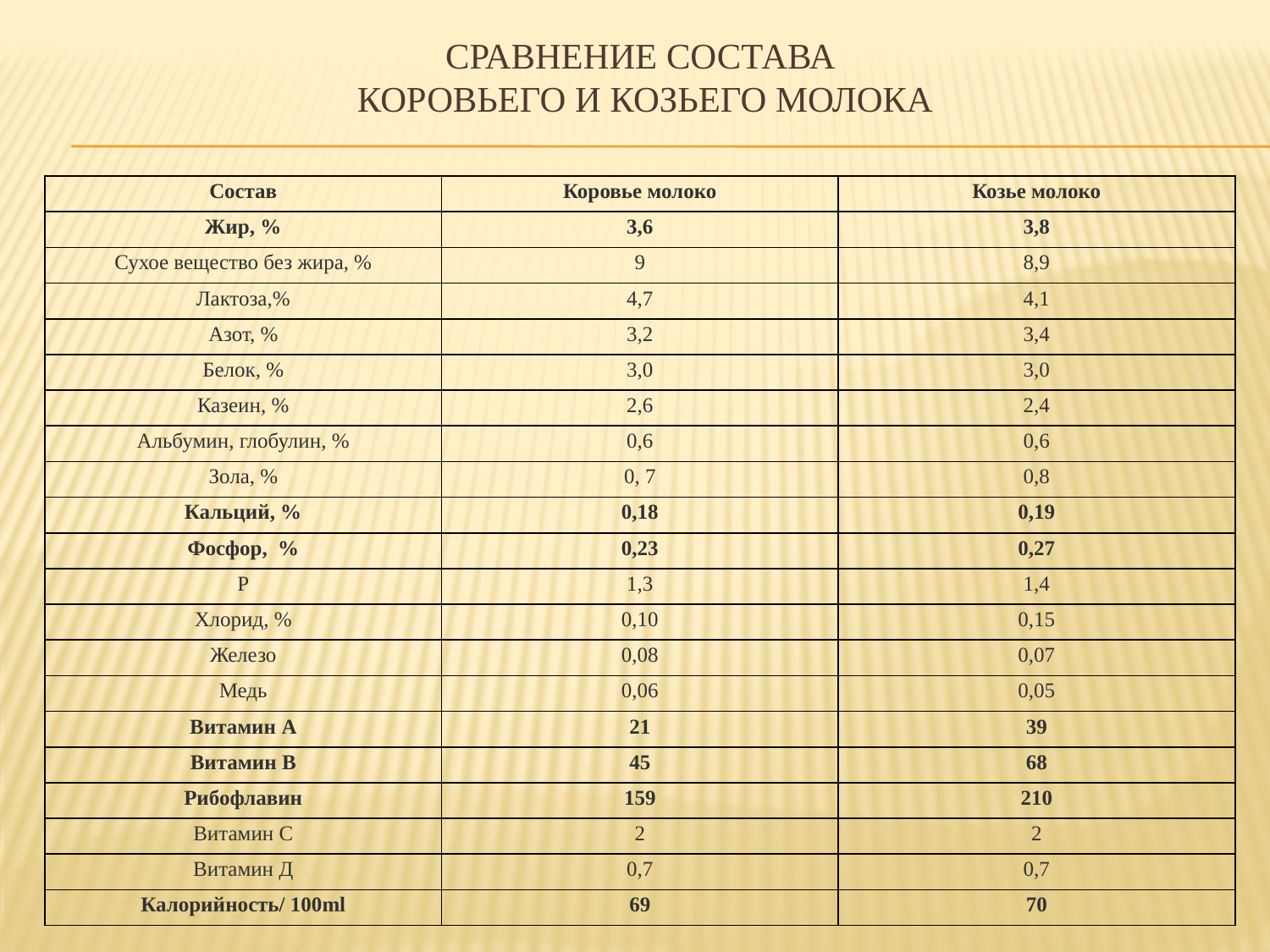

# Сравнение состава коровьего и козьего молока
| Состав | Коровье молоко | Козье молоко |
| --- | --- | --- |
| Жир, % | 3,6 | 3,8 |
| Сухое вещество без жира, % | 9 | 8,9 |
| Лактоза,% | 4,7 | 4,1 |
| Азот, % | 3,2 | 3,4 |
| Белок, % | 3,0 | 3,0 |
| Казеин, % | 2,6 | 2,4 |
| Альбумин, глобулин, % | 0,6 | 0,6 |
| Зола, % | 0, 7 | 0,8 |
| Кальций, % | 0,18 | 0,19 |
| Фосфор, % | 0,23 | 0,27 |
| Р | 1,3 | 1,4 |
| Хлорид, % | 0,10 | 0,15 |
| Железо | 0,08 | 0,07 |
| Медь | 0,06 | 0,05 |
| Витамин А | 21 | 39 |
| Витамин В | 45 | 68 |
| Рибофлавин | 159 | 210 |
| Витамин С | 2 | 2 |
| Витамин Д | 0,7 | 0,7 |
| Калорийность/ 100ml | 69 | 70 |